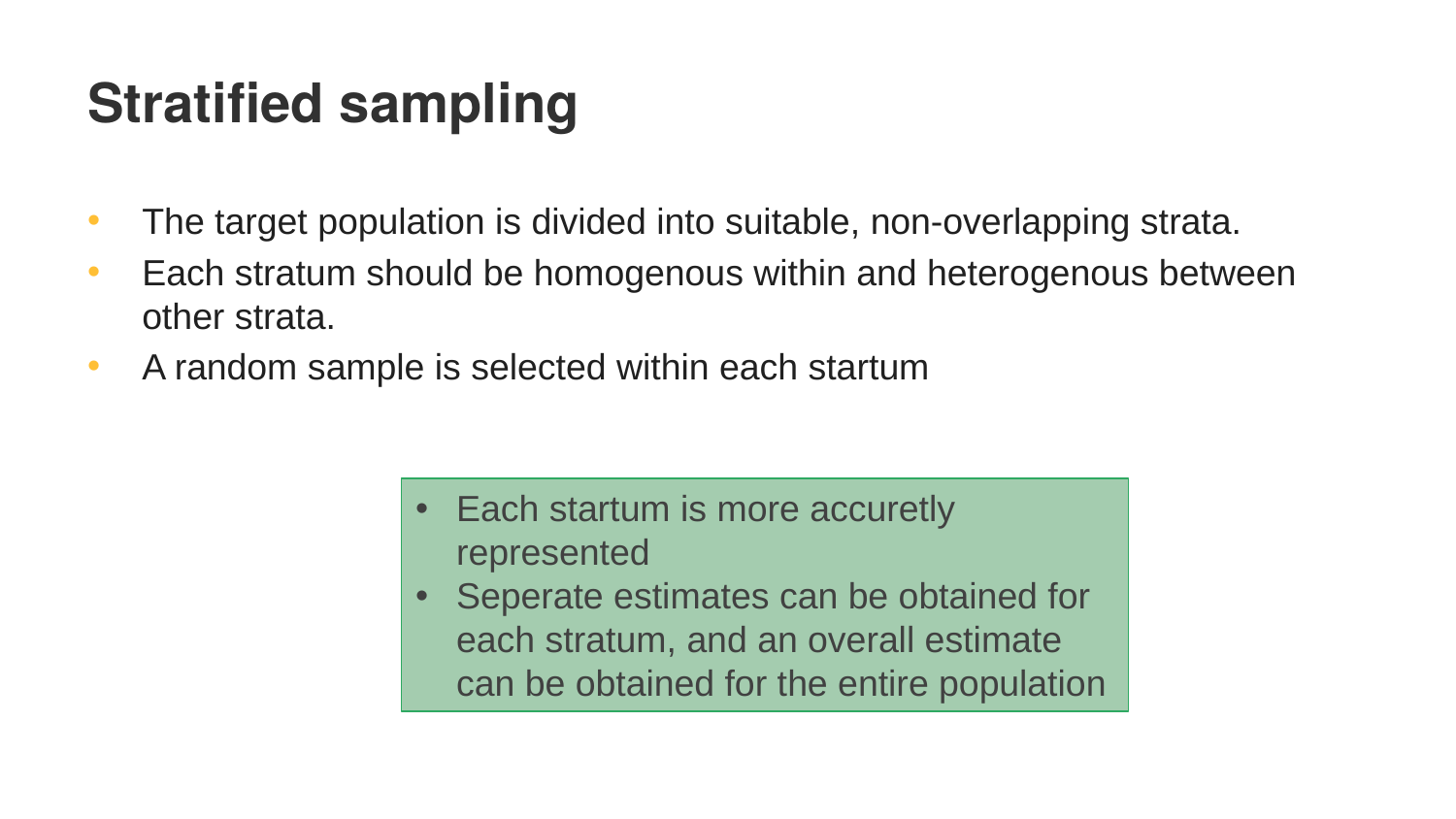

# Stratified sampling
The target population is divided into suitable, non-overlapping strata.
Each stratum should be homogenous within and heterogenous between other strata.
A random sample is selected within each startum
Each startum is more accuretly represented
Seperate estimates can be obtained for each stratum, and an overall estimate can be obtained for the entire population